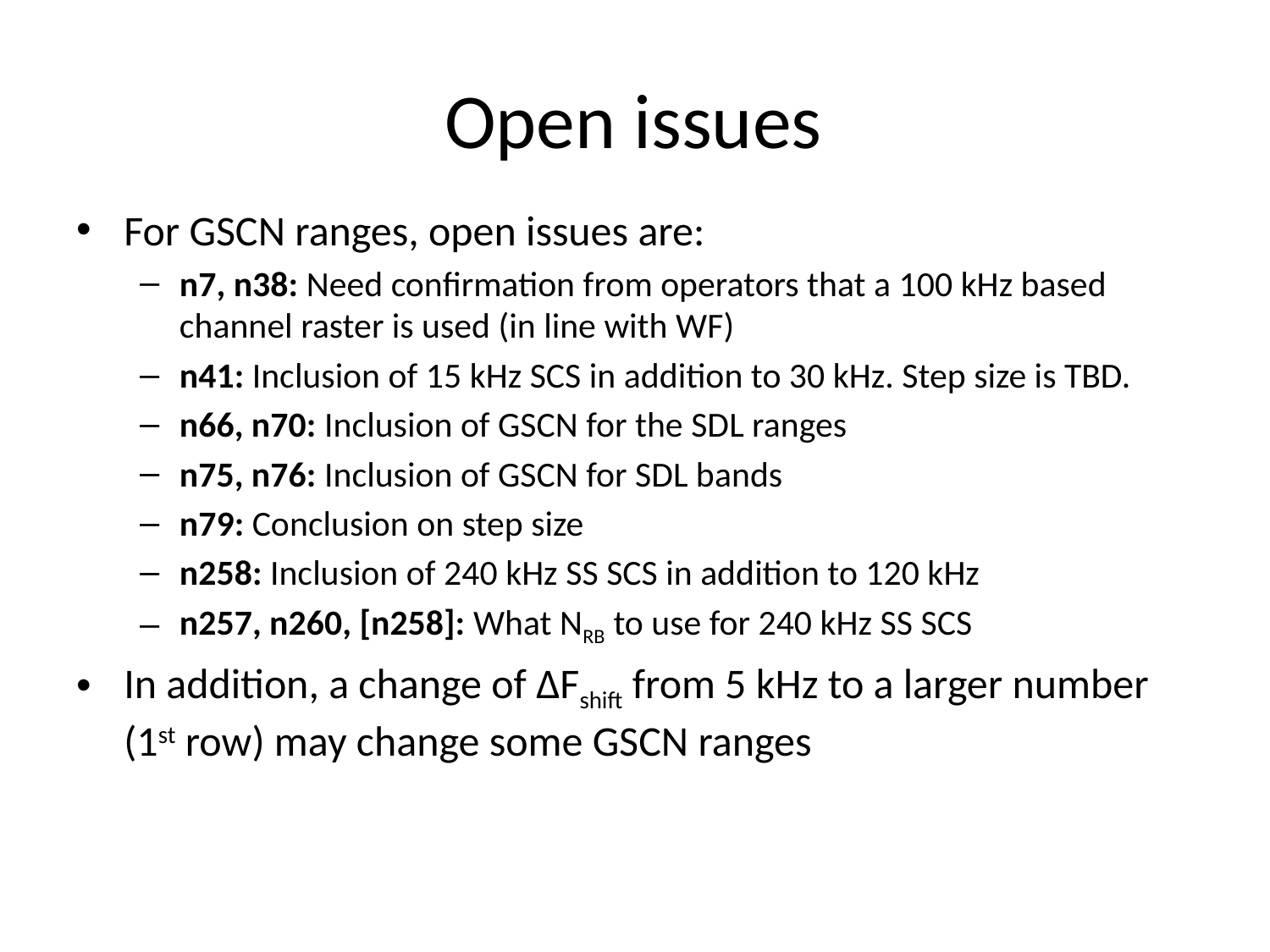

# Open issues
For GSCN ranges, open issues are:
n7, n38: Need confirmation from operators that a 100 kHz based channel raster is used (in line with WF)
n41: Inclusion of 15 kHz SCS in addition to 30 kHz. Step size is TBD.
n66, n70: Inclusion of GSCN for the SDL ranges
n75, n76: Inclusion of GSCN for SDL bands
n79: Conclusion on step size
n258: Inclusion of 240 kHz SS SCS in addition to 120 kHz
n257, n260, [n258]: What NRB to use for 240 kHz SS SCS
In addition, a change of ΔFshift from 5 kHz to a larger number (1st row) may change some GSCN ranges